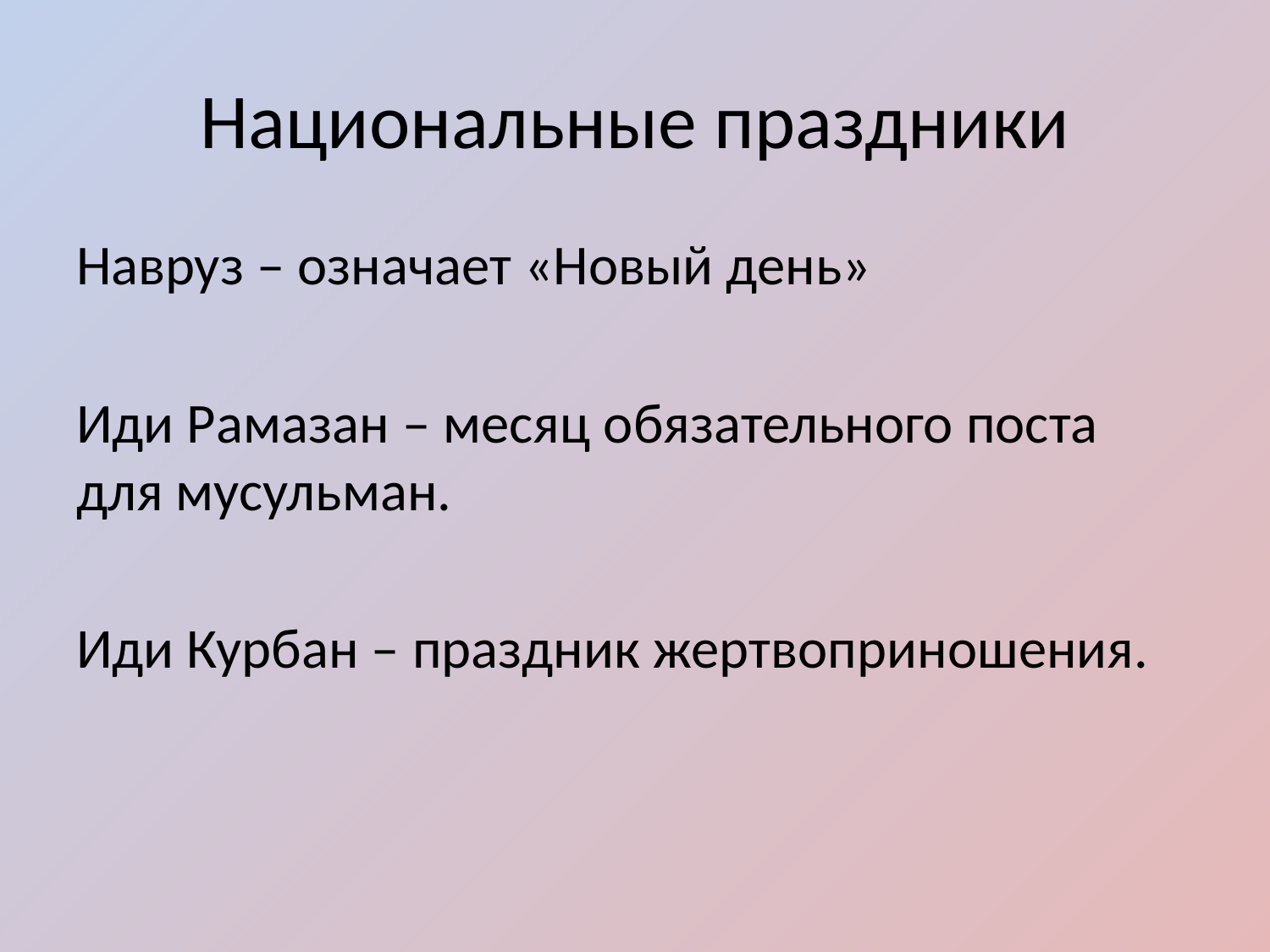

# Национальные праздники
Навруз – означает «Новый день»

Иди Рамазан – месяц обязательного поста для мусульман.

Иди Курбан – праздник жертвоприношения.